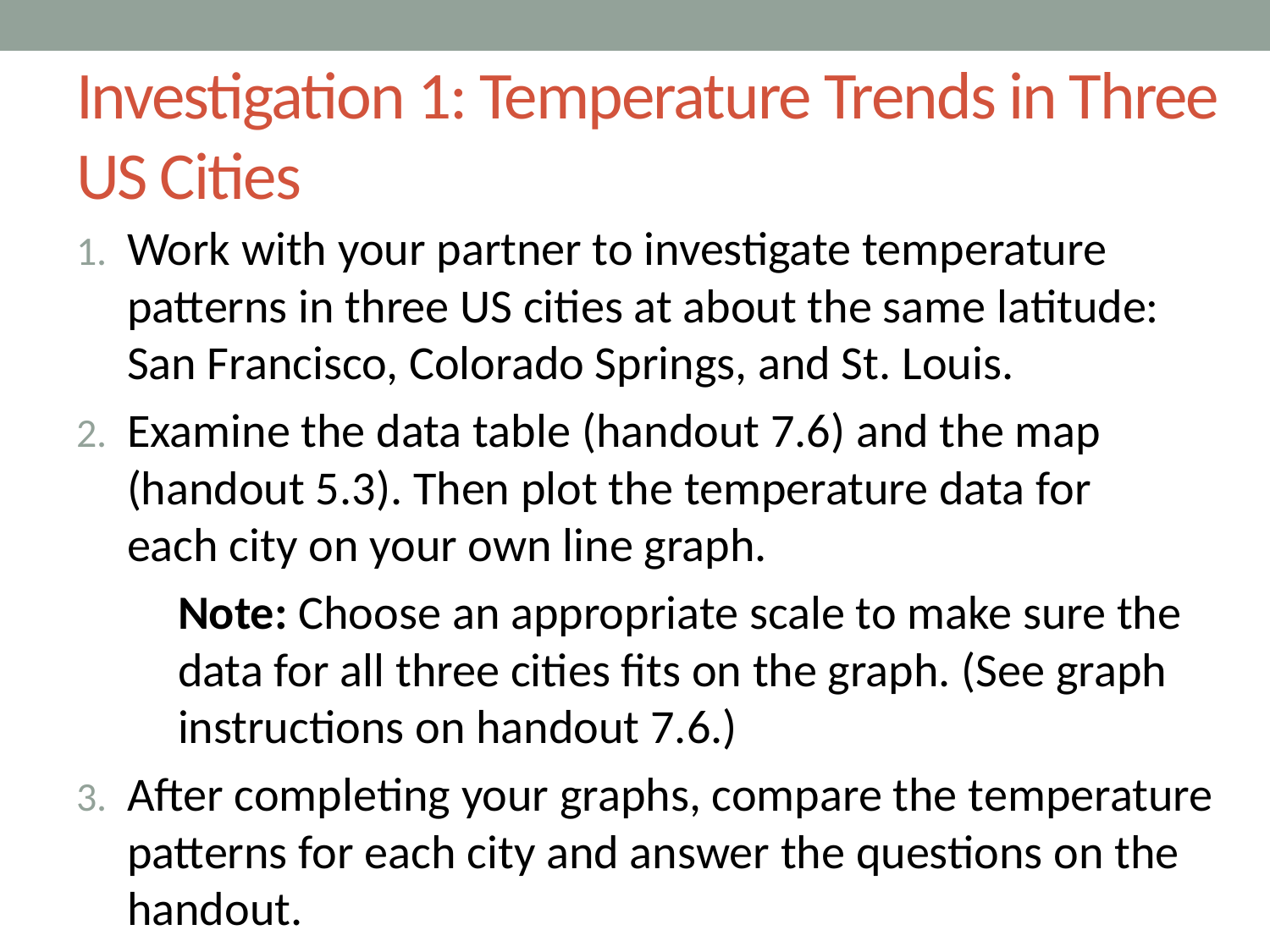

# Investigation 1: Temperature Trends in Three US Cities
Work with your partner to investigate temperature patterns in three US cities at about the same latitude:
San Francisco, Colorado Springs, and St. Louis.
Examine the data table (handout 7.6) and the map (handout 5.3). Then plot the temperature data for
each city on your own line graph.
Note: Choose an appropriate scale to make sure the data for all three cities fits on the graph. (See graph instructions on handout 7.6.)
After completing your graphs, compare the temperature patterns for each city and answer the questions on the handout.